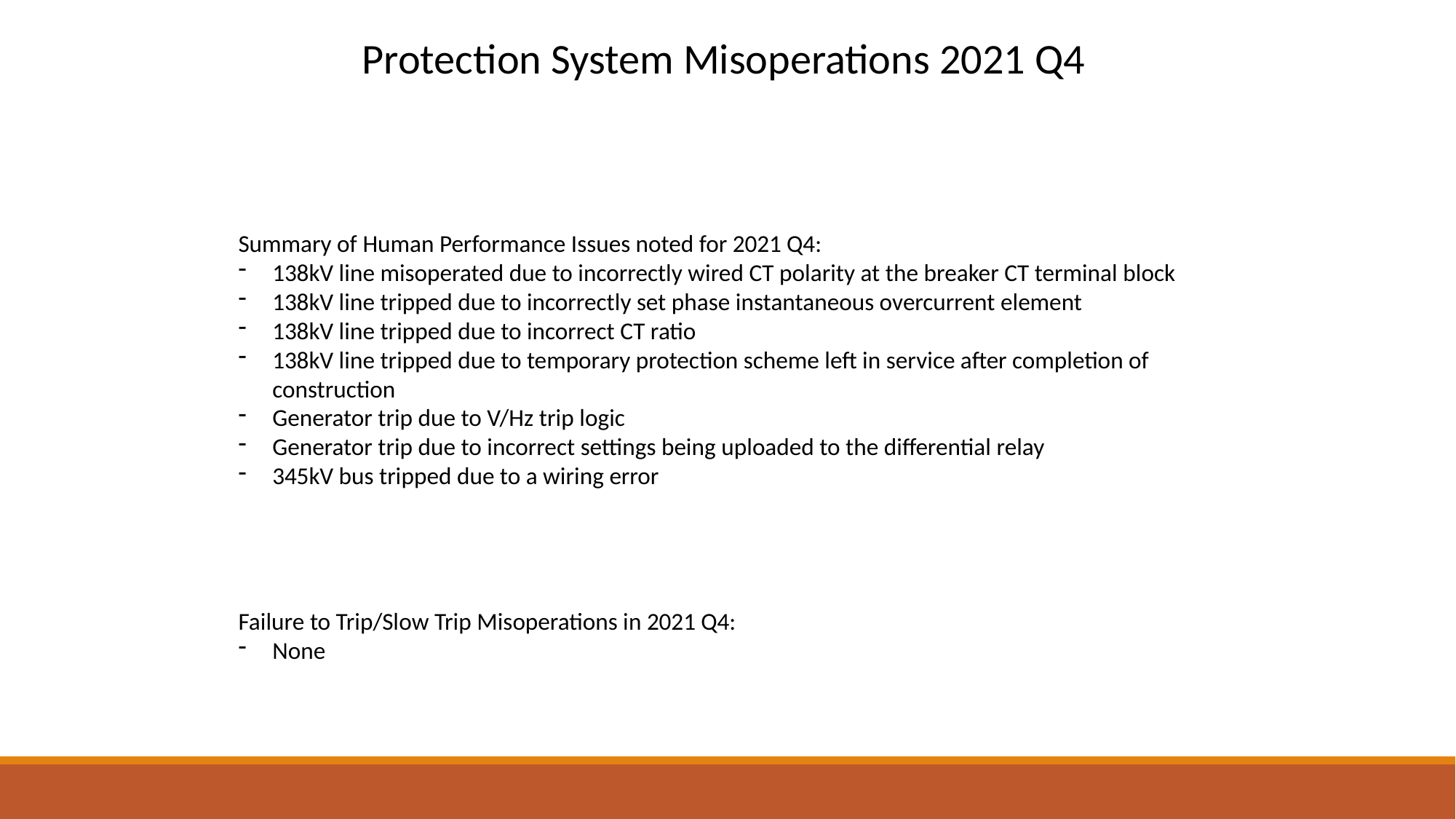

Protection System Misoperations 2021 Q4
Summary of Human Performance Issues noted for 2021 Q4:
138kV line misoperated due to incorrectly wired CT polarity at the breaker CT terminal block
138kV line tripped due to incorrectly set phase instantaneous overcurrent element
138kV line tripped due to incorrect CT ratio
138kV line tripped due to temporary protection scheme left in service after completion of construction
Generator trip due to V/Hz trip logic
Generator trip due to incorrect settings being uploaded to the differential relay
345kV bus tripped due to a wiring error

Failure to Trip/Slow Trip Misoperations in 2021 Q4:
None